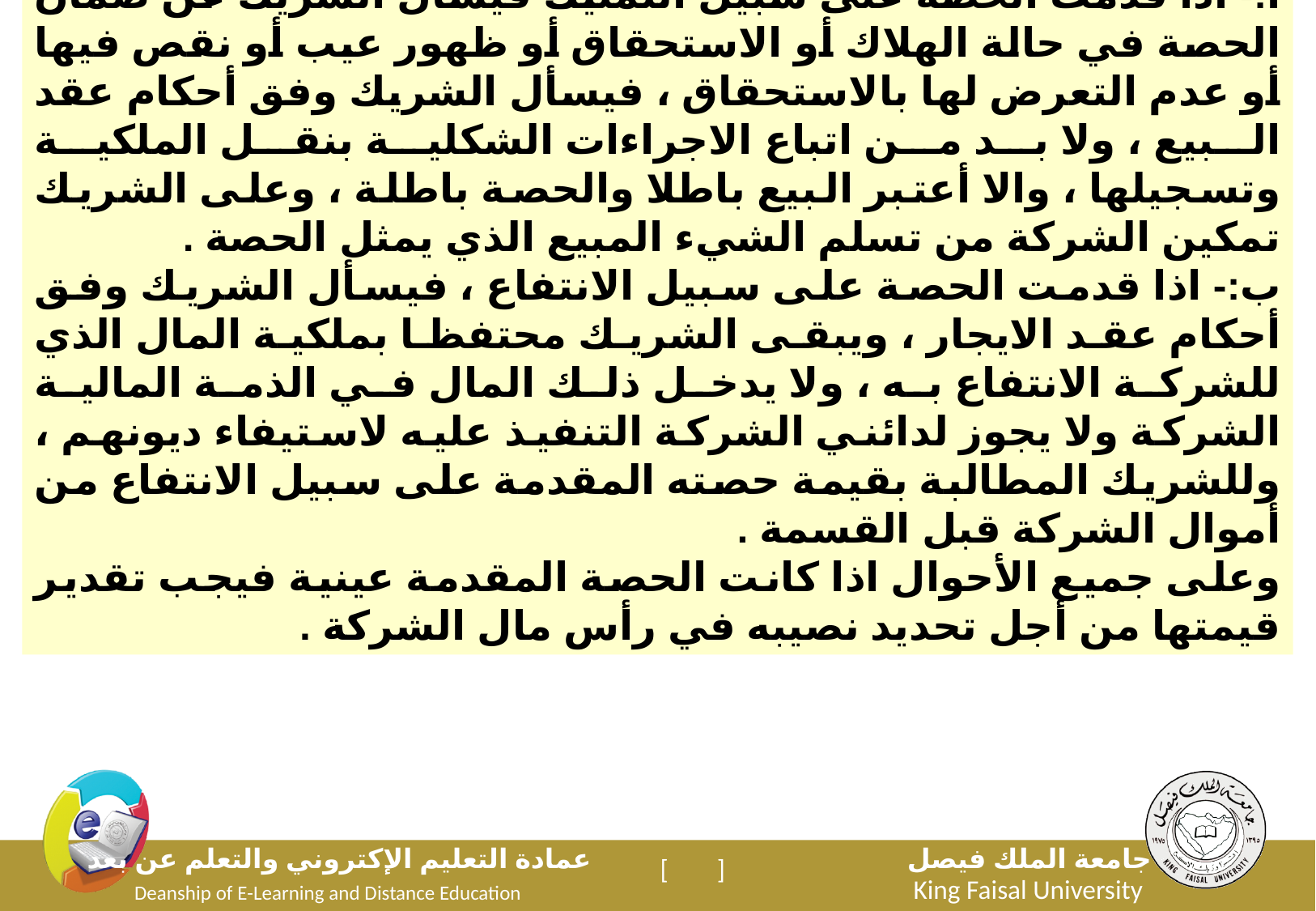

أ:- اذا قدمت الحصة على سبيل التمليك فيسأل الشريك عن ضمان الحصة في حالة الهلاك أو الاستحقاق أو ظهور عيب أو نقص فيها أو عدم التعرض لها بالاستحقاق ، فيسأل الشريك وفق أحكام عقد البيع ، ولا بد من اتباع الاجراءات الشكلية بنقل الملكية وتسجيلها ، والا أعتبر البيع باطلا والحصة باطلة ، وعلى الشريك تمكين الشركة من تسلم الشيء المبيع الذي يمثل الحصة .
ب:- اذا قدمت الحصة على سبيل الانتفاع ، فيسأل الشريك وفق أحكام عقد الايجار ، ويبقى الشريك محتفظا بملكية المال الذي للشركة الانتفاع به ، ولا يدخل ذلك المال في الذمة المالية الشركة ولا يجوز لدائني الشركة التنفيذ عليه لاستيفاء ديونهم ، وللشريك المطالبة بقيمة حصته المقدمة على سبيل الانتفاع من أموال الشركة قبل القسمة .
وعلى جميع الأحوال اذا كانت الحصة المقدمة عينية فيجب تقدير قيمتها من أجل تحديد نصيبه في رأس مال الشركة .